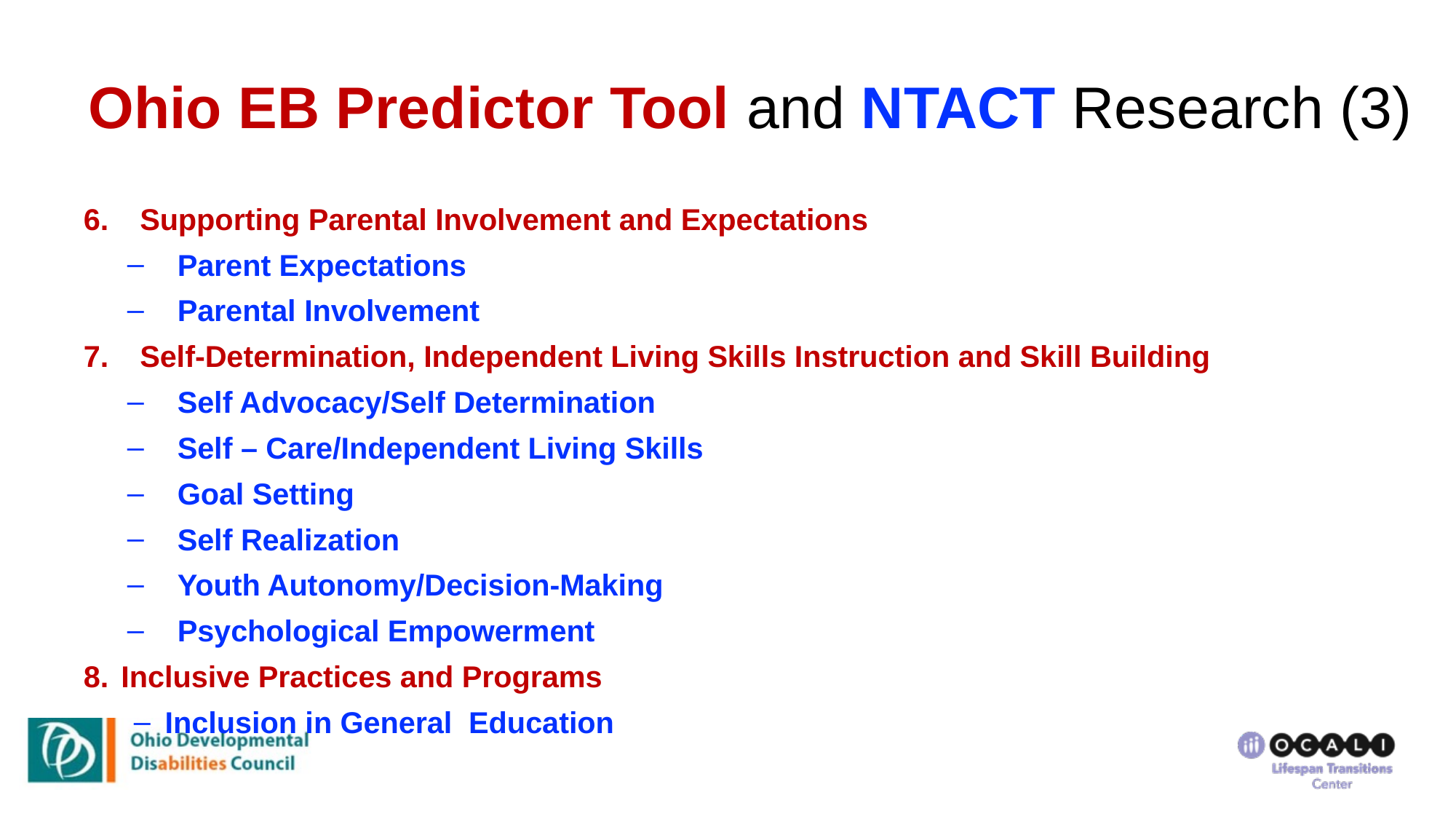

# Ohio EB Predictor Tool and NTACT Research (3)
Supporting Parental Involvement and Expectations
Parent Expectations
Parental Involvement
Self-Determination, Independent Living Skills Instruction and Skill Building
Self Advocacy/Self Determination
Self – Care/Independent Living Skills
Goal Setting
Self Realization
Youth Autonomy/Decision-Making
Psychological Empowerment
Inclusive Practices and Programs
Inclusion in General  Education